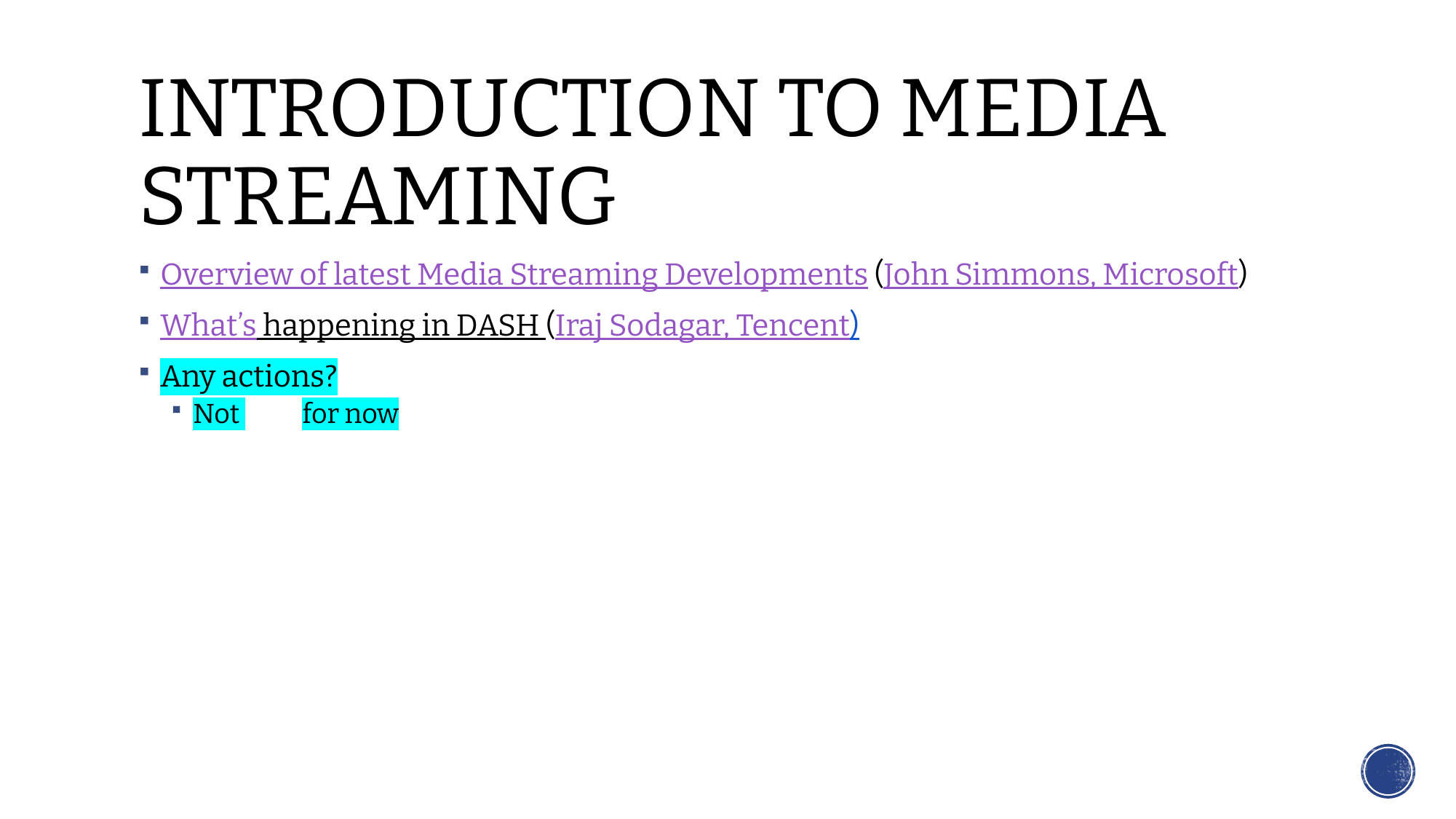

# Introduction to Media Streaming
Overview of latest Media Streaming Developments (John Simmons, Microsoft)
What’s happening in DASH (Iraj Sodagar, Tencent)
Any actions?
Not 	for now